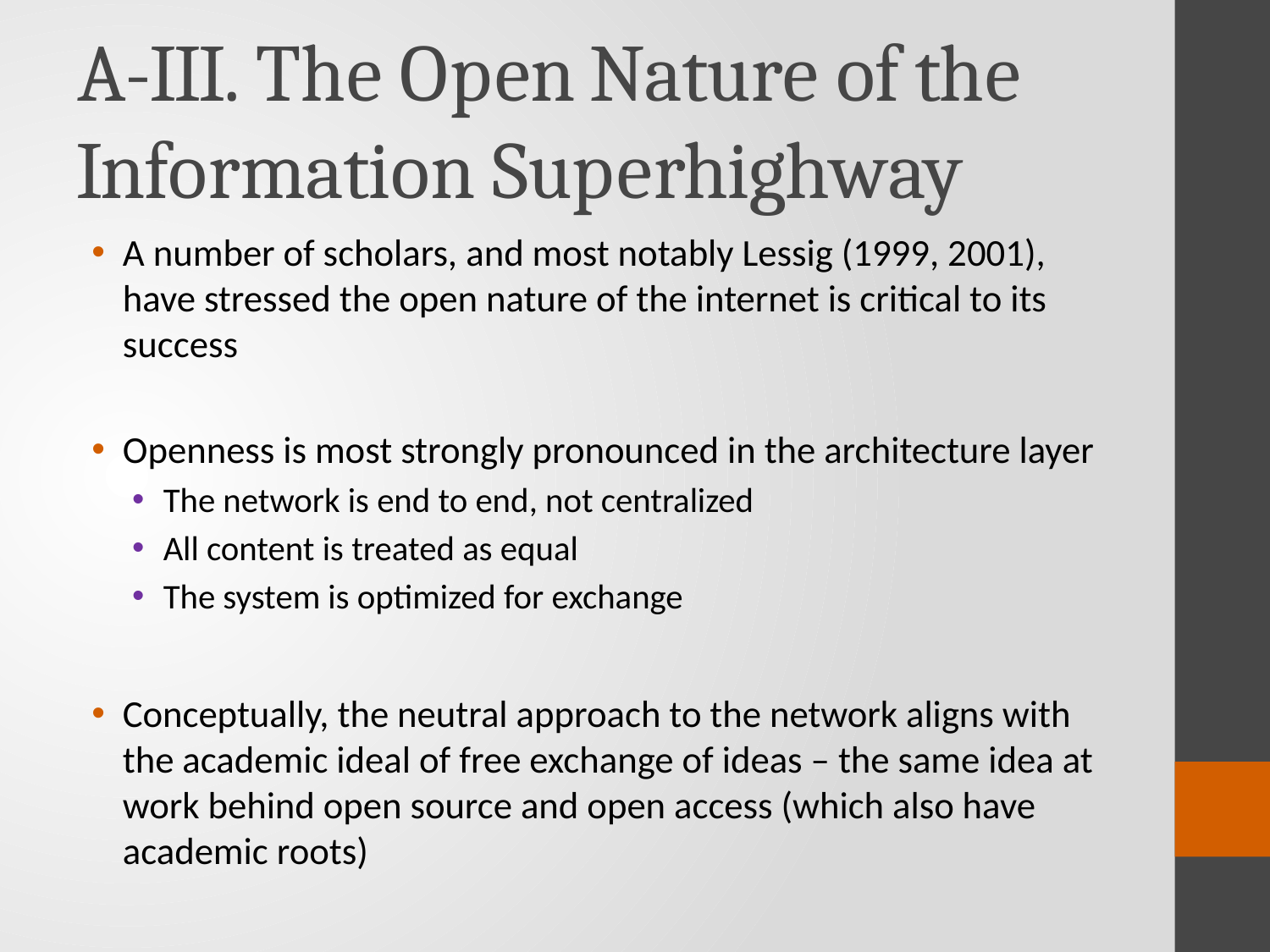

# A-III. The Open Nature of the Information Superhighway
A number of scholars, and most notably Lessig (1999, 2001), have stressed the open nature of the internet is critical to its success

Openness is most strongly pronounced in the architecture layer
The network is end to end, not centralized
All content is treated as equal
The system is optimized for exchange

Conceptually, the neutral approach to the network aligns with the academic ideal of free exchange of ideas – the same idea at work behind open source and open access (which also have academic roots)